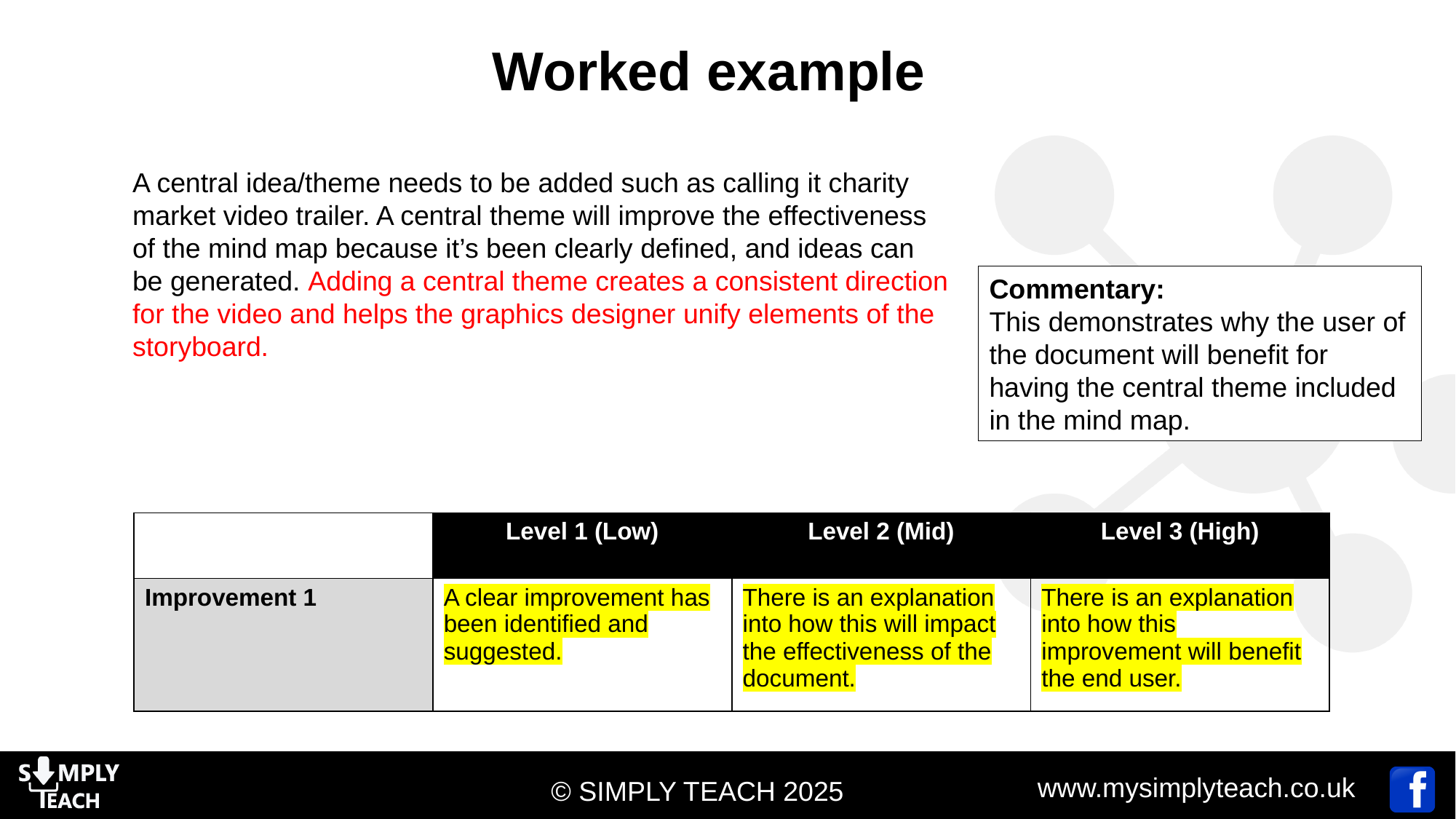

Worked example
A central idea/theme needs to be added such as calling it charity market video trailer. A central theme will improve the effectiveness of the mind map because it’s been clearly defined, and ideas can be generated. Adding a central theme creates a consistent direction for the video and helps the graphics designer unify elements of the storyboard.
Commentary:
This demonstrates why the user of the document will benefit for having the central theme included in the mind map.
|  | Level 1 (Low) | Level 2 (Mid) | Level 3 (High) |
| --- | --- | --- | --- |
| Improvement 1 | A clear improvement has been identified and suggested. | There is an explanation into how this will impact the effectiveness of the document. | There is an explanation into how this improvement will benefit the end user. |